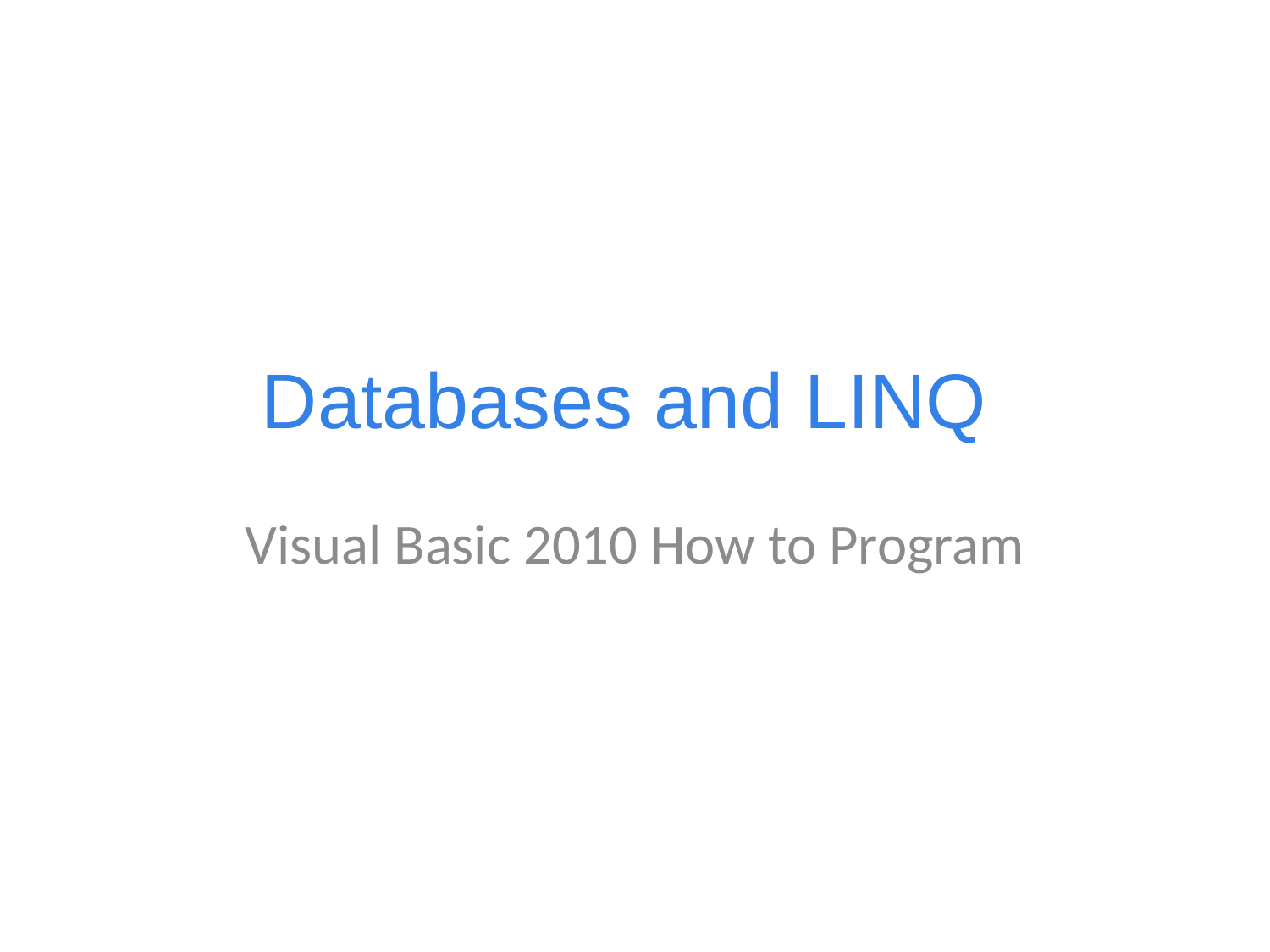

# Databases and LINQ
Visual Basic 2010 How to Program